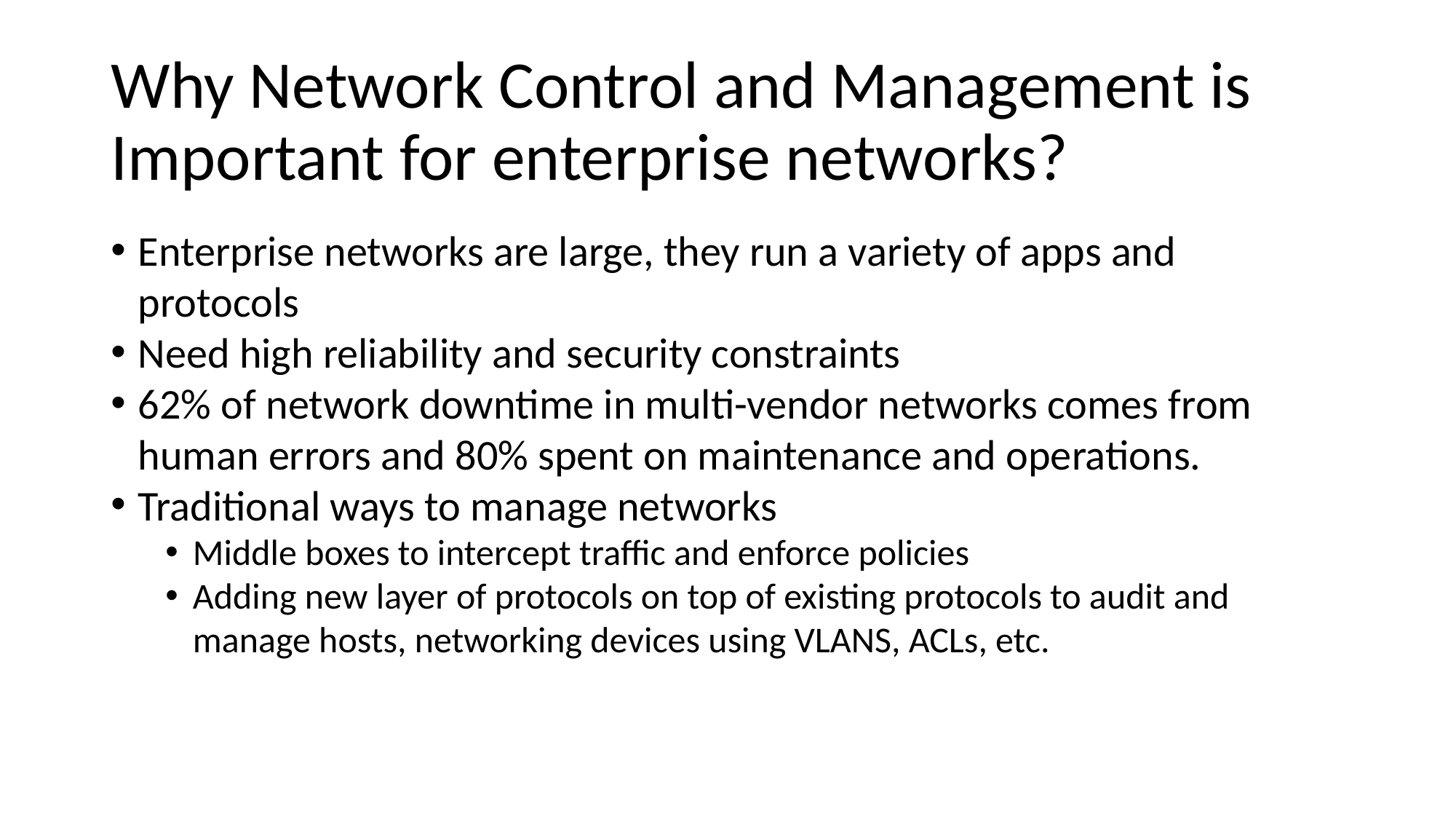

# Why Network Control and Management is Important for enterprise networks?
Enterprise networks are large, they run a variety of apps and protocols
Need high reliability and security constraints
62% of network downtime in multi-vendor networks comes from human errors and 80% spent on maintenance and operations.
Traditional ways to manage networks
Middle boxes to intercept traffic and enforce policies
Adding new layer of protocols on top of existing protocols to audit and manage hosts, networking devices using VLANS, ACLs, etc.